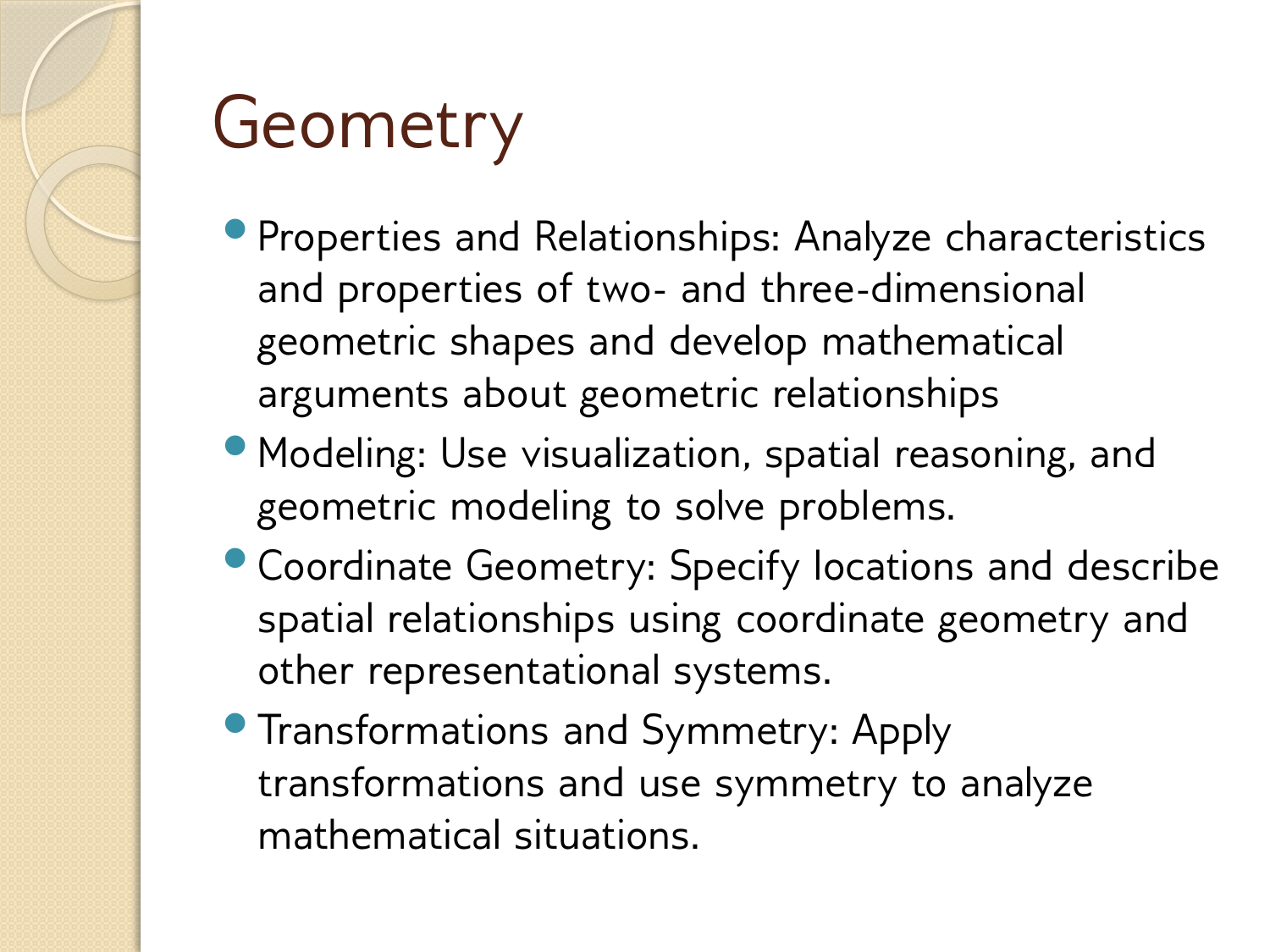

# Geometry
Properties and Relationships: Analyze characteristics and properties of two- and three-dimensional geometric shapes and develop mathematical arguments about geometric relationships
Modeling: Use visualization, spatial reasoning, and geometric modeling to solve problems.
Coordinate Geometry: Specify locations and describe spatial relationships using coordinate geometry and other representational systems.
Transformations and Symmetry: Apply transformations and use symmetry to analyze mathematical situations.